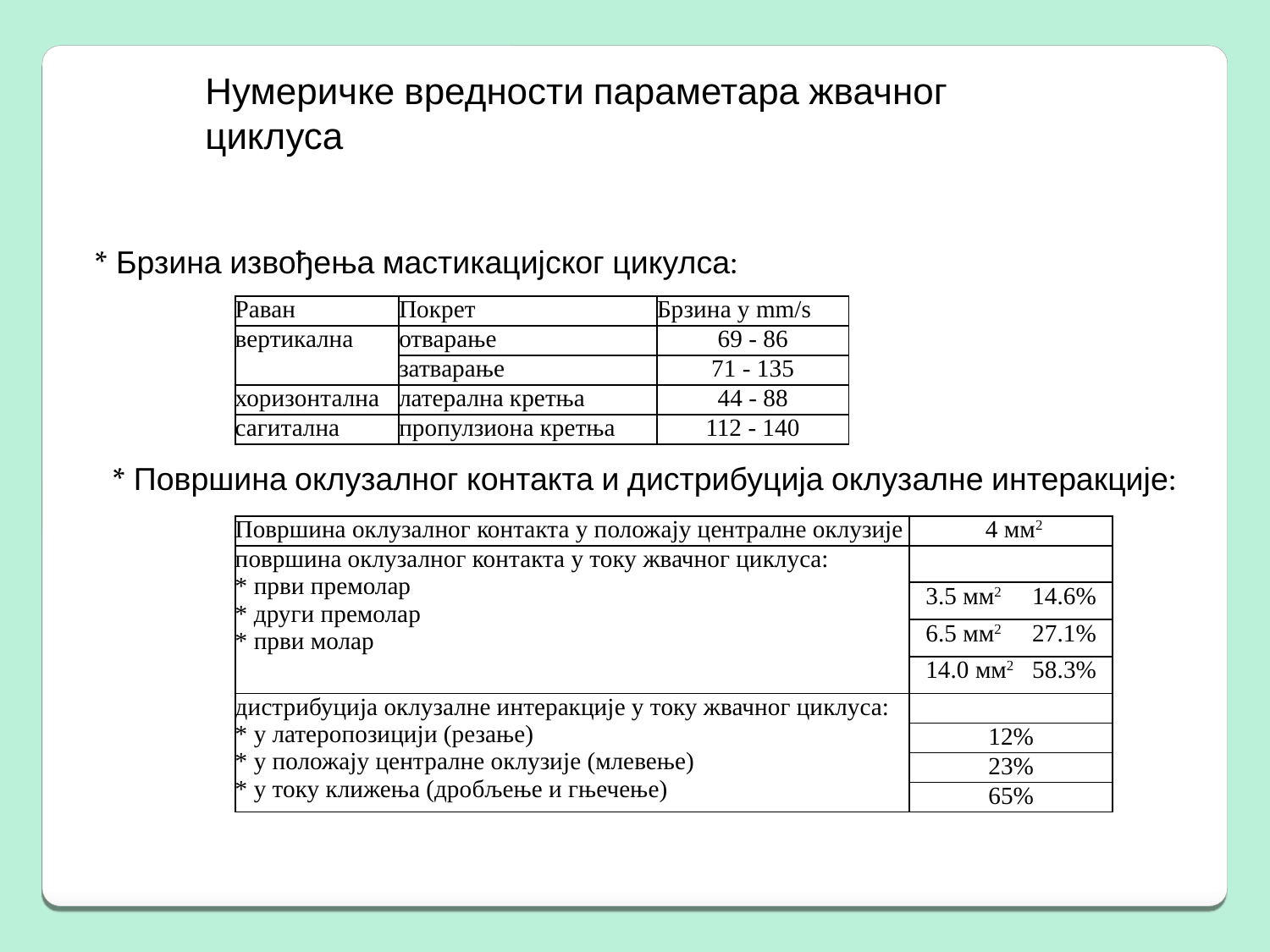

Нумеричке вредности параметара жвачног циклуса
      * Брзина извођења мастикацијског цикулса:

| Раван | Покрет | Брзина у mm/s |
| --- | --- | --- |
| вертикална | отварање | 69 - 86 |
|  | затварање | 71 - 135 |
| хоризонтална | латерална кретња | 44 - 88 |
| сагитална | пропулзиона кретња | 112 - 140 |
      * Површина оклузалног контакта и дистрибуција оклузалне интеракције:

| Површина оклузалног контакта у положају централне оклузије | 4 мм2 |
| --- | --- |
| површина оклузалног контакта у току жвачног циклуса: \* први премолар \* други премолар \* први молар |  |
|  | 3.5 мм2 14.6% |
|  | 6.5 мм2 27.1% |
|  | 14.0 мм2 58.3% |
| дистрибуција оклузалне интеракције у току жвачног циклуса: \* у латеропозицији (резање) \* у положају централне оклузије (млевење) \* у току клижења (дробљење и гњечење) |  |
|  | 12% |
|  | 23% |
|  | 65% |